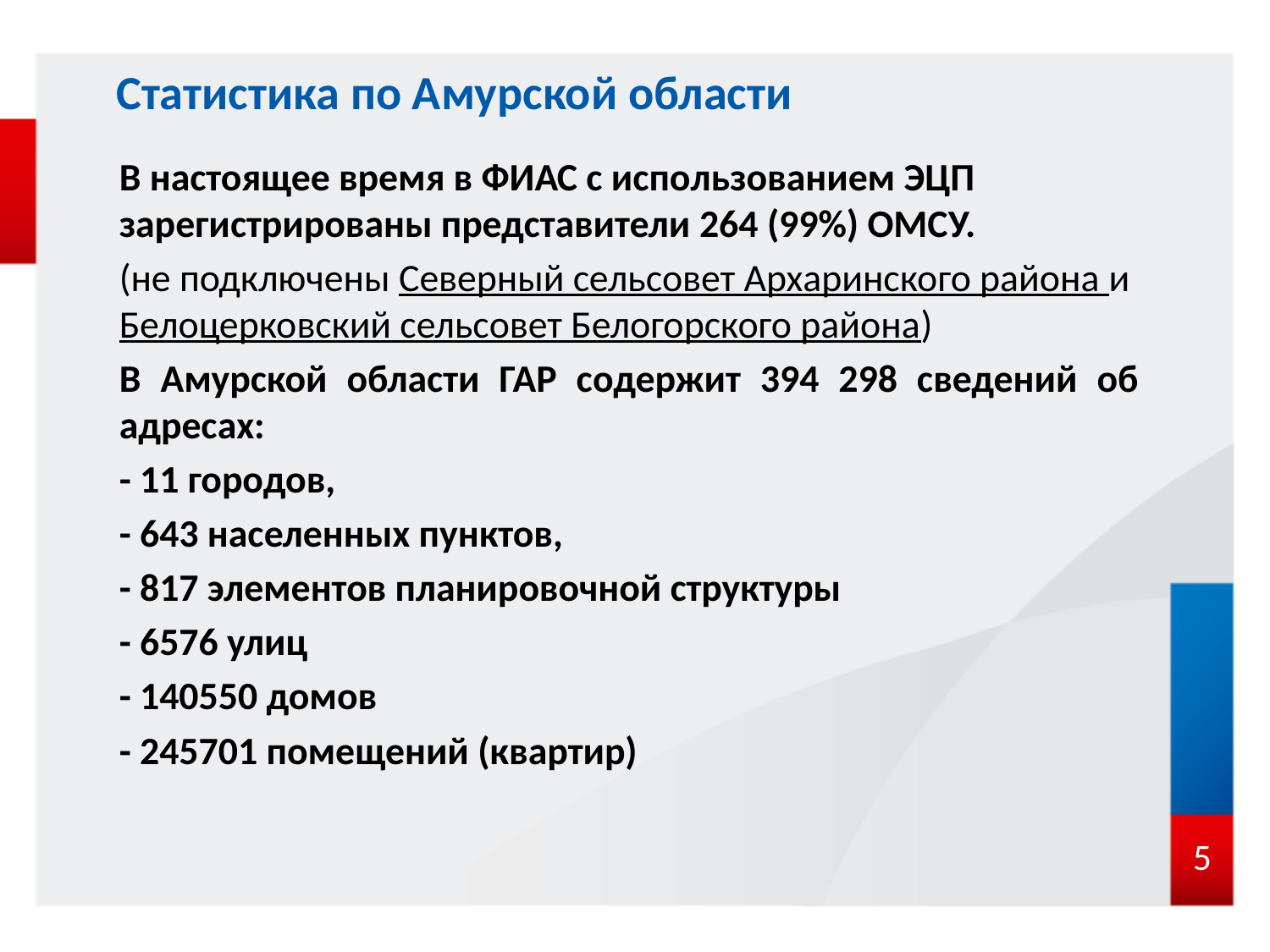

Статистика по Амурской области
В настоящее время в ФИАС с использованием ЭЦП зарегистрированы представители 264 (99%) ОМСУ.
(не подключены Северный сельсовет Архаринского района и Белоцерковский сельсовет Белогорского района)
В Амурской области ГАР содержит 394 298 сведений об адресах:
- 11 городов,
- 643 населенных пунктов,
- 817 элементов планировочной структуры
- 6576 улиц
- 140550 домов
- 245701 помещений (квартир)
5